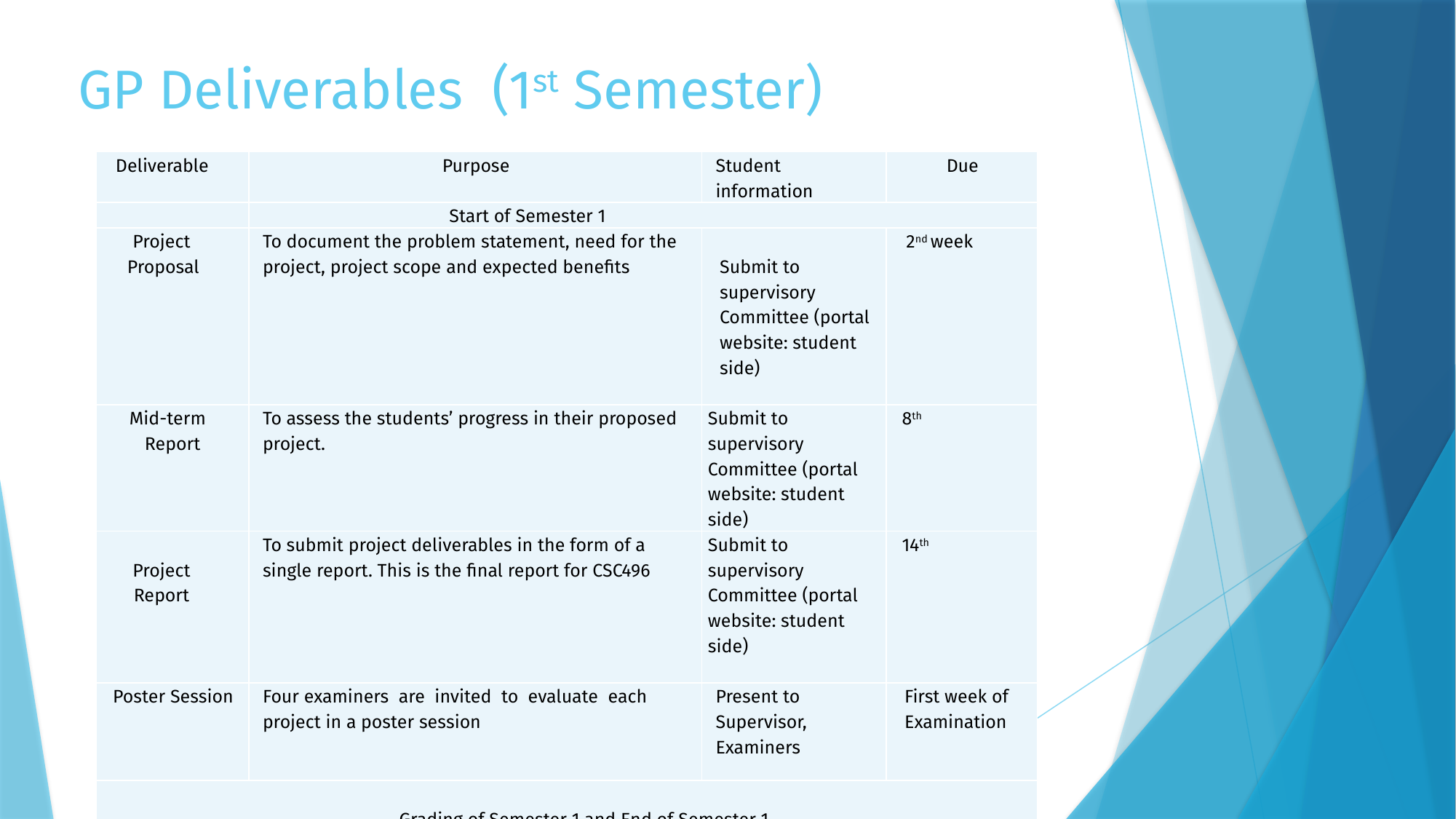

# GP Deliverables  (1st Semester)
| Deliverable | Purpose | Student information | Due |
| --- | --- | --- | --- |
|  | Start of Semester 1 |  |  |
| Project Proposal | To document the problem statement, need for the project, project scope and expected benefits | Submit to supervisory Committee (portal website: student side) | 2nd week |
| Mid-term Report | To assess the students’ progress in their proposed project. | Submit to supervisory Committee (portal website: student side) | 8th |
| Project Report | To submit project deliverables in the form of a single report. This is the final report for CSC496 | Submit to supervisory Committee (portal website: student side) | 14th |
| Poster Session | Four examiners are invited to evaluate each project in a poster session | Present to Supervisor, Examiners | First week of Examination |
| Grading of Semester 1 and End of Semester 1 |  |  |  |